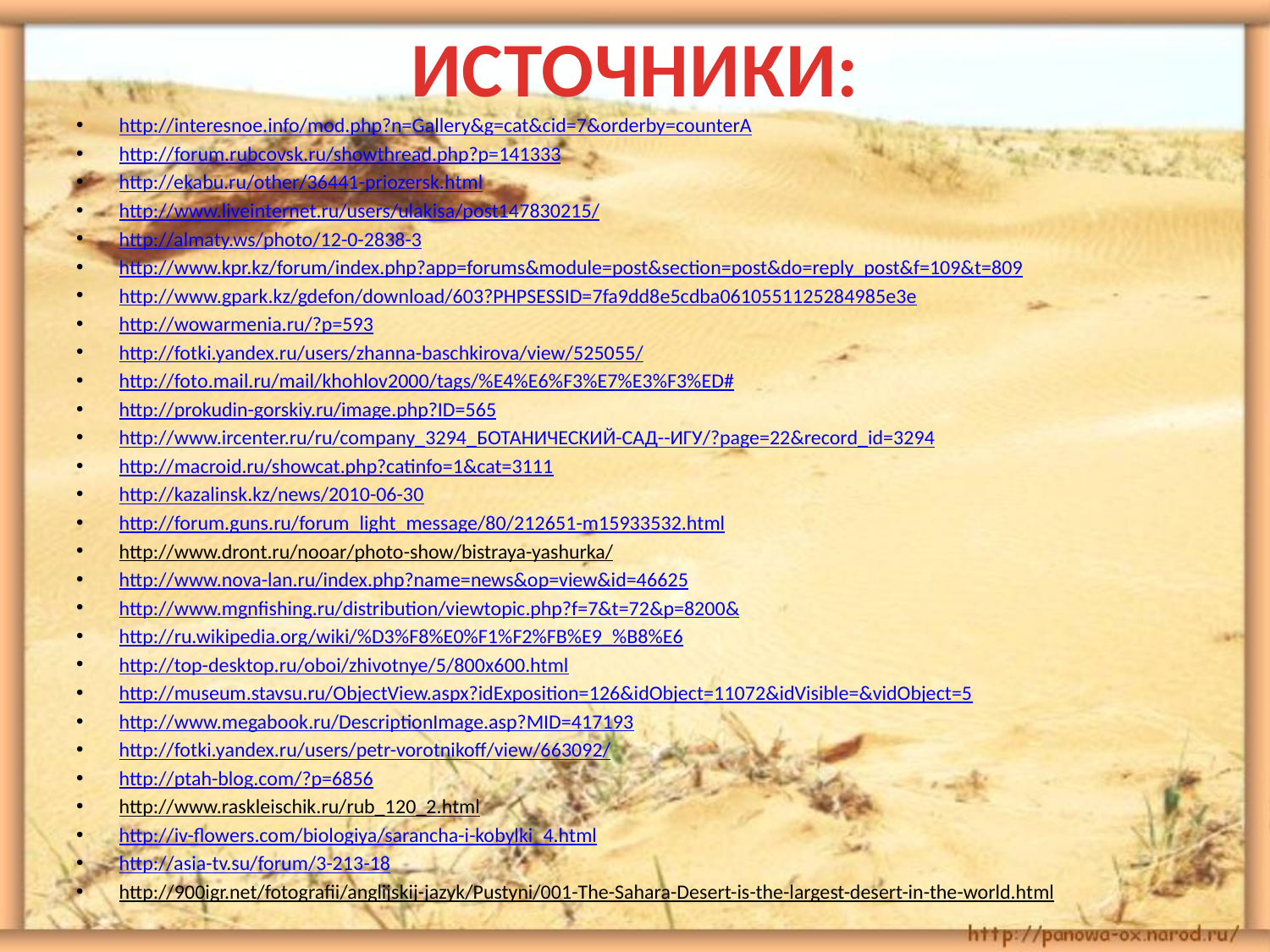

# ИСТОЧНИКИ:
http://interesnoe.info/mod.php?n=Gallery&g=cat&cid=7&orderby=counterA
http://forum.rubcovsk.ru/showthread.php?p=141333
http://ekabu.ru/other/36441-priozersk.html
http://www.liveinternet.ru/users/ulakisa/post147830215/
http://almaty.ws/photo/12-0-2838-3
http://www.kpr.kz/forum/index.php?app=forums&module=post&section=post&do=reply_post&f=109&t=809
http://www.gpark.kz/gdefon/download/603?PHPSESSID=7fa9dd8e5cdba0610551125284985e3e
http://wowarmenia.ru/?p=593
http://fotki.yandex.ru/users/zhanna-baschkirova/view/525055/
http://foto.mail.ru/mail/khohlov2000/tags/%E4%E6%F3%E7%E3%F3%ED#
http://prokudin-gorskiy.ru/image.php?ID=565
http://www.ircenter.ru/ru/company_3294_БОТАНИЧЕСКИЙ-САД--ИГУ/?page=22&record_id=3294
http://macroid.ru/showcat.php?catinfo=1&cat=3111
http://kazalinsk.kz/news/2010-06-30
http://forum.guns.ru/forum_light_message/80/212651-m15933532.html
http://www.dront.ru/nooar/photo-show/bistraya-yashurka/
http://www.nova-lan.ru/index.php?name=news&op=view&id=46625
http://www.mgnfishing.ru/distribution/viewtopic.php?f=7&t=72&p=8200&
http://ru.wikipedia.org/wiki/%D3%F8%E0%F1%F2%FB%E9_%B8%E6
http://top-desktop.ru/oboi/zhivotnye/5/800x600.html
http://museum.stavsu.ru/ObjectView.aspx?idExposition=126&idObject=11072&idVisible=&vidObject=5
http://www.megabook.ru/DescriptionImage.asp?MID=417193
http://fotki.yandex.ru/users/petr-vorotnikoff/view/663092/
http://ptah-blog.com/?p=6856
http://www.raskleischik.ru/rub_120_2.html
http://iv-flowers.com/biologiya/sarancha-i-kobylki_4.html
http://asia-tv.su/forum/3-213-18
http://900igr.net/fotografii/anglijskij-jazyk/Pustyni/001-The-Sahara-Desert-is-the-largest-desert-in-the-world.html